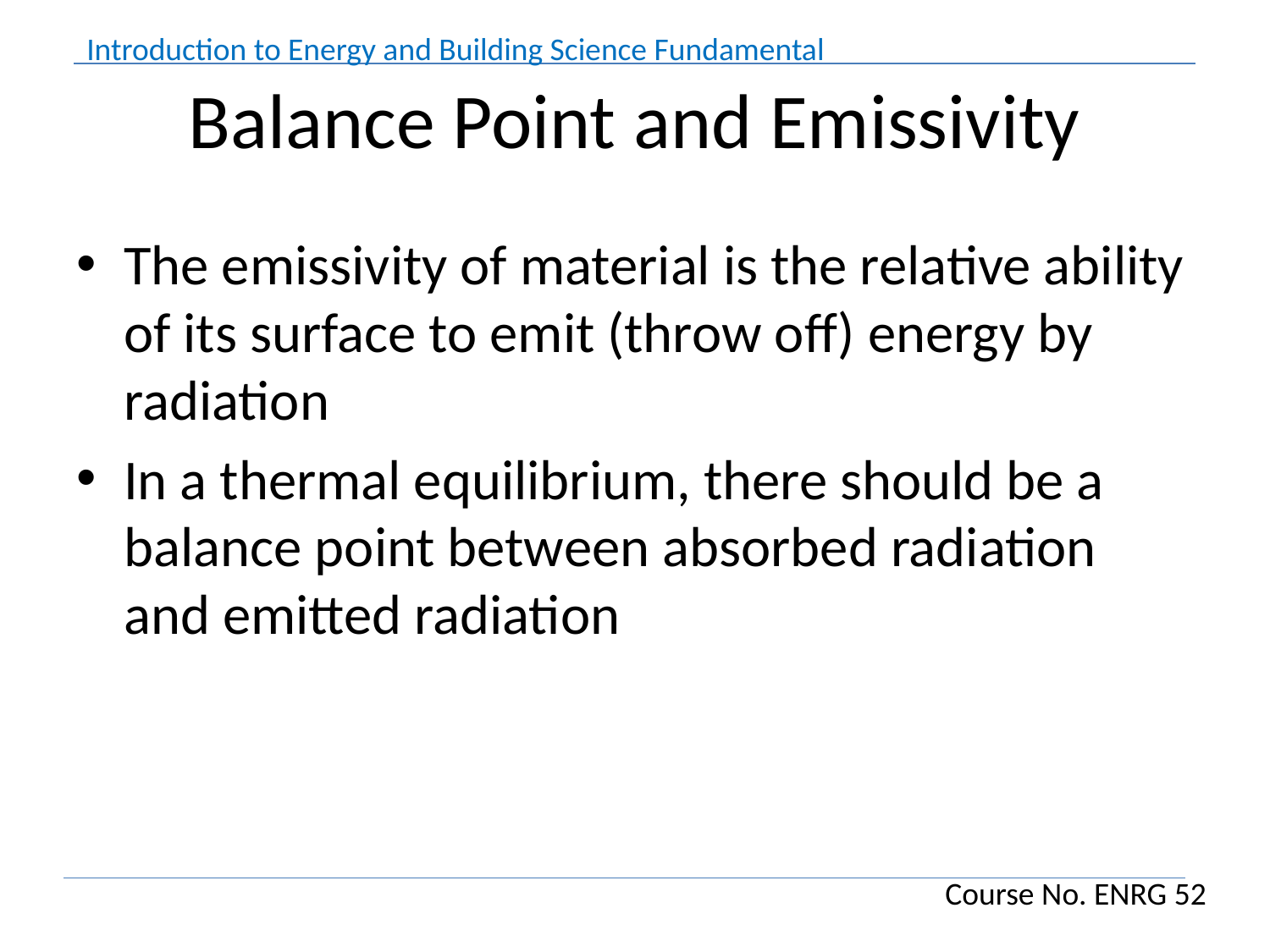

# Balance Point and Emissivity
The emissivity of material is the relative ability of its surface to emit (throw off) energy by radiation
In a thermal equilibrium, there should be a balance point between absorbed radiation and emitted radiation